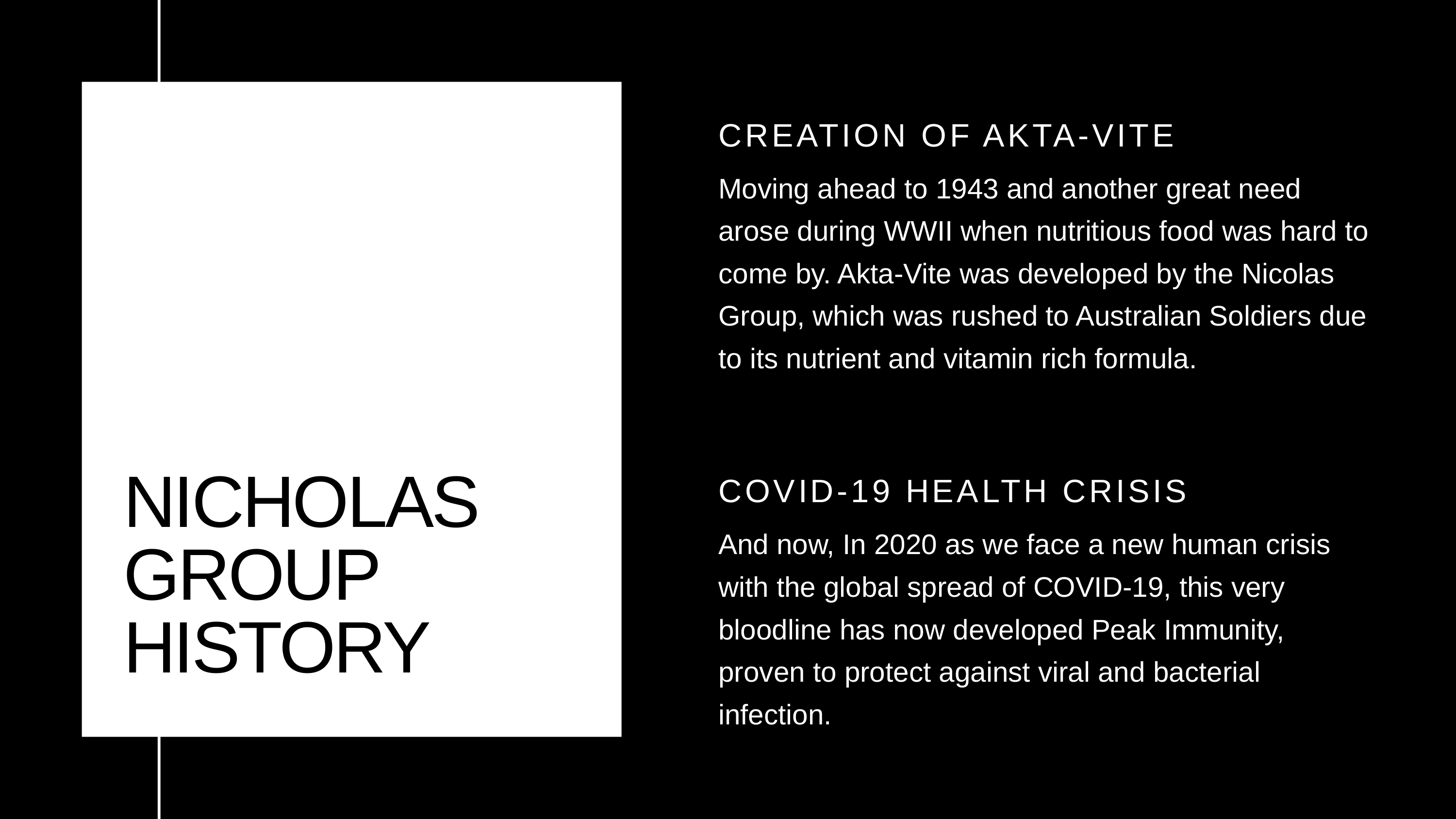

CREATION OF AKTA-VITE
Moving ahead to 1943 and another great need arose during WWII when nutritious food was hard to come by. Akta-Vite was developed by the Nicolas Group, which was rushed to Australian Soldiers due to its nutrient and vitamin rich formula.
COVID-19 HEALTH CRISIS
And now, In 2020 as we face a new human crisis with the global spread of COVID-19, this very bloodline has now developed Peak Immunity, proven to protect against viral and bacterial infection.
NICHOLAS
GROUP
HISTORY